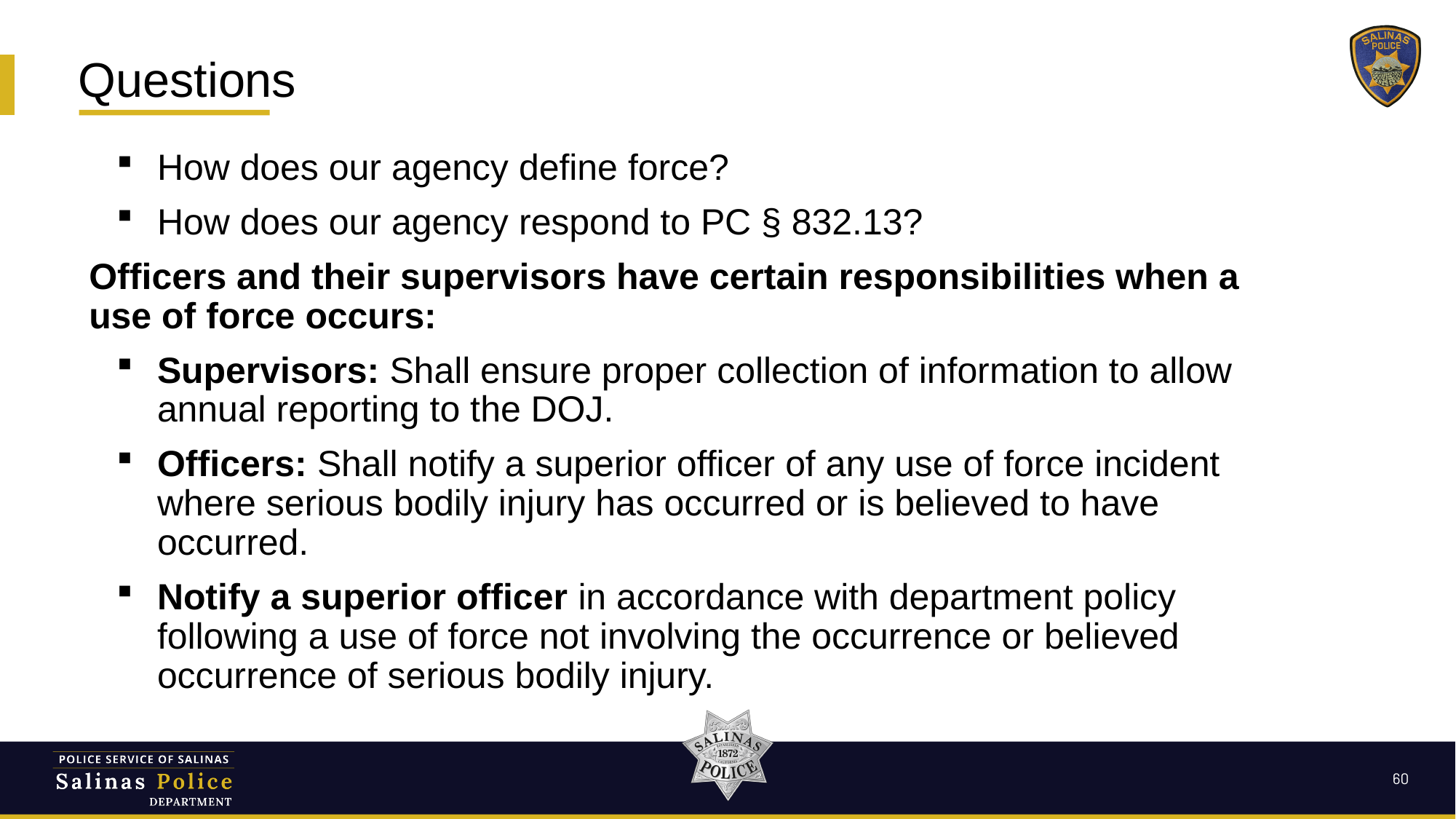

# Questions
How does our agency define force?
How does our agency respond to PC § 832.13?
Officers and their supervisors have certain responsibilities when a use of force occurs:
Supervisors: Shall ensure proper collection of information to allow annual reporting to the DOJ.
Officers: Shall notify a superior officer of any use of force incident where serious bodily injury has occurred or is believed to have occurred.
Notify a superior officer in accordance with department policy following a use of force not involving the occurrence or believed occurrence of serious bodily injury.